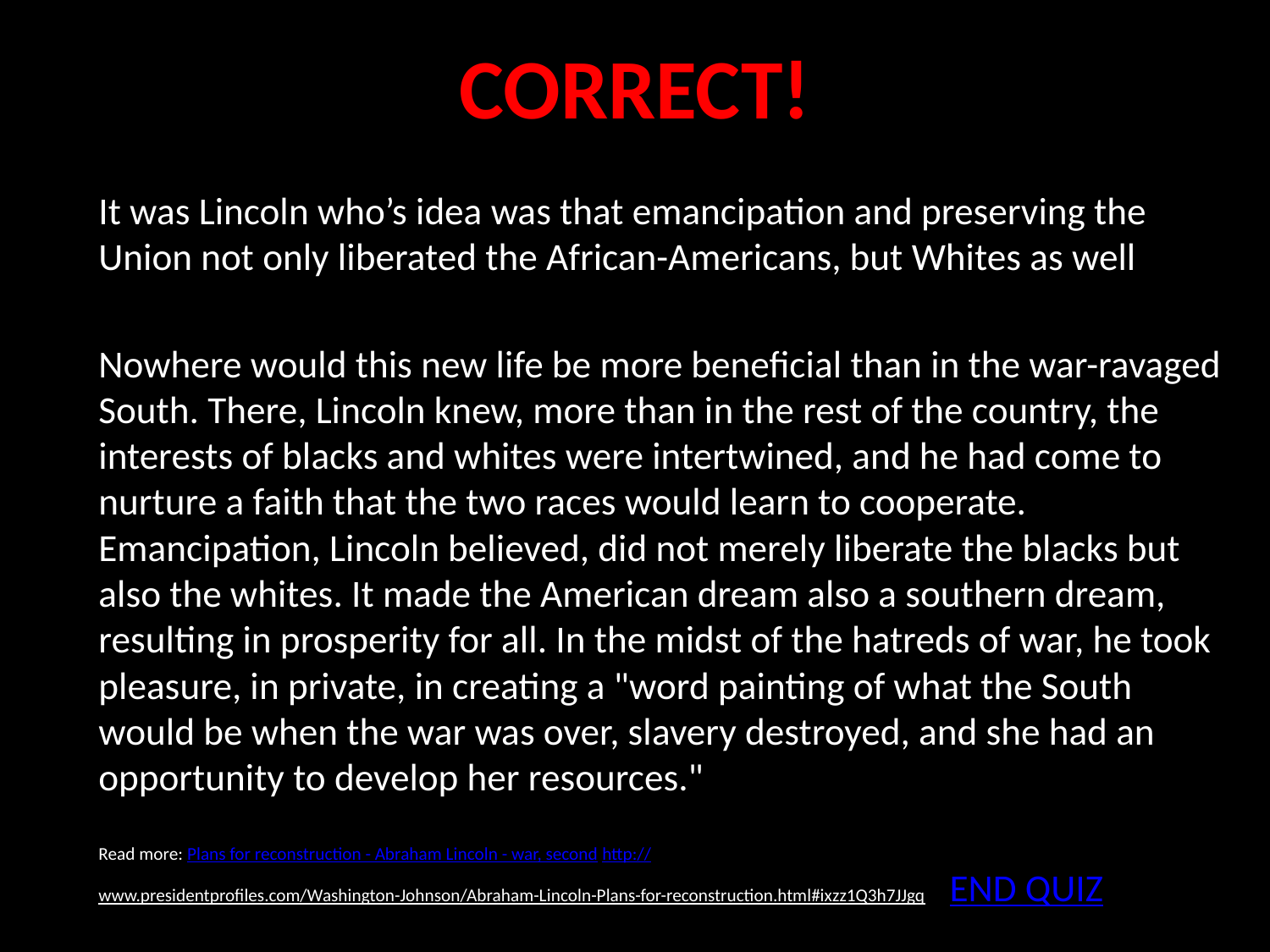

# CORRECT!
	It was Lincoln who’s idea was that emancipation and preserving the Union not only liberated the African-Americans, but Whites as well

	Nowhere would this new life be more beneficial than in the war-ravaged South. There, Lincoln knew, more than in the rest of the country, the interests of blacks and whites were intertwined, and he had come to nurture a faith that the two races would learn to cooperate. Emancipation, Lincoln believed, did not merely liberate the blacks but also the whites. It made the American dream also a southern dream, resulting in prosperity for all. In the midst of the hatreds of war, he took pleasure, in private, in creating a "word painting of what the South would be when the war was over, slavery destroyed, and she had an opportunity to develop her resources."
Read more: Plans for reconstruction - Abraham Lincoln - war, second http://www.presidentprofiles.com/Washington-Johnson/Abraham-Lincoln-Plans-for-reconstruction.html#ixzz1Q3h7JJgq      END QUIZ